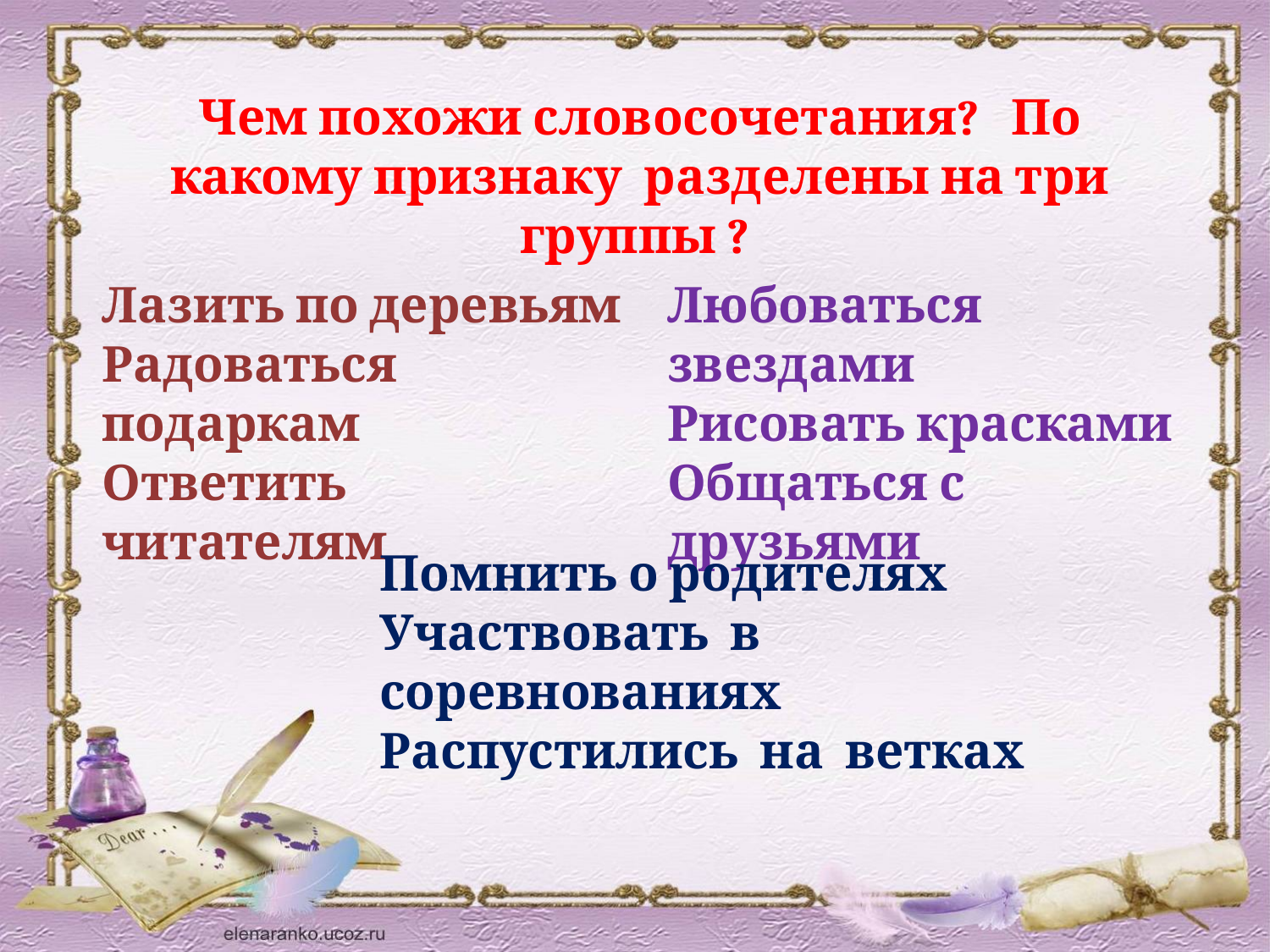

Чем похожи словосочетания?   По какому признаку  разделены на три группы ?

Лазить по деревьям
Радоваться  подаркам
Ответить читателям

Любоваться звездами
Рисовать красками
Общаться с друзьями
Помнить о родителях
Участвовать  в соревнованиях
Распустились  на  ветках